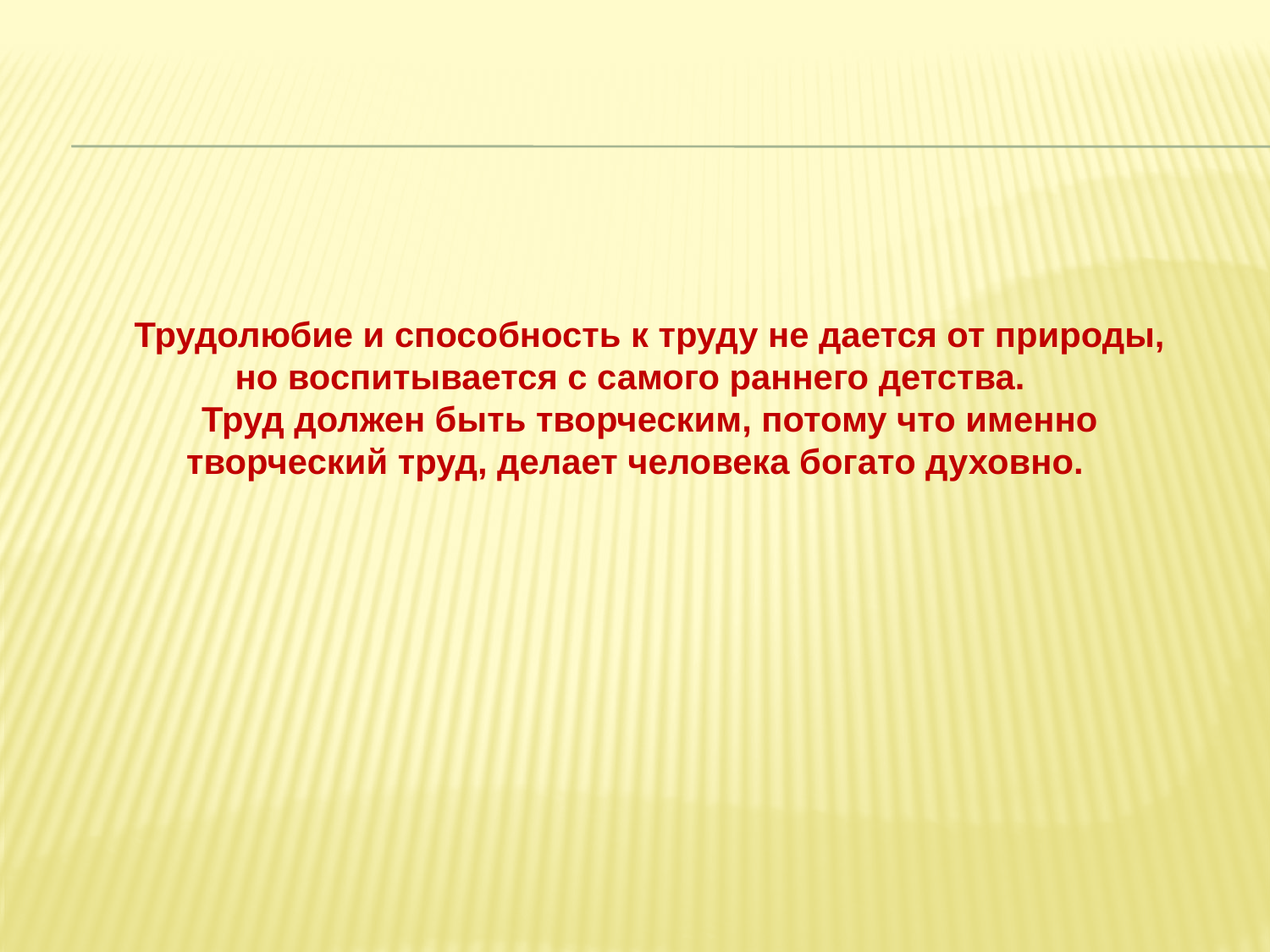

Трудолюбие и способность к труду не дается от природы, но воспитывается с самого раннего детства.
   Труд должен быть творческим, потому что именно творческий труд, делает человека богато духовно.